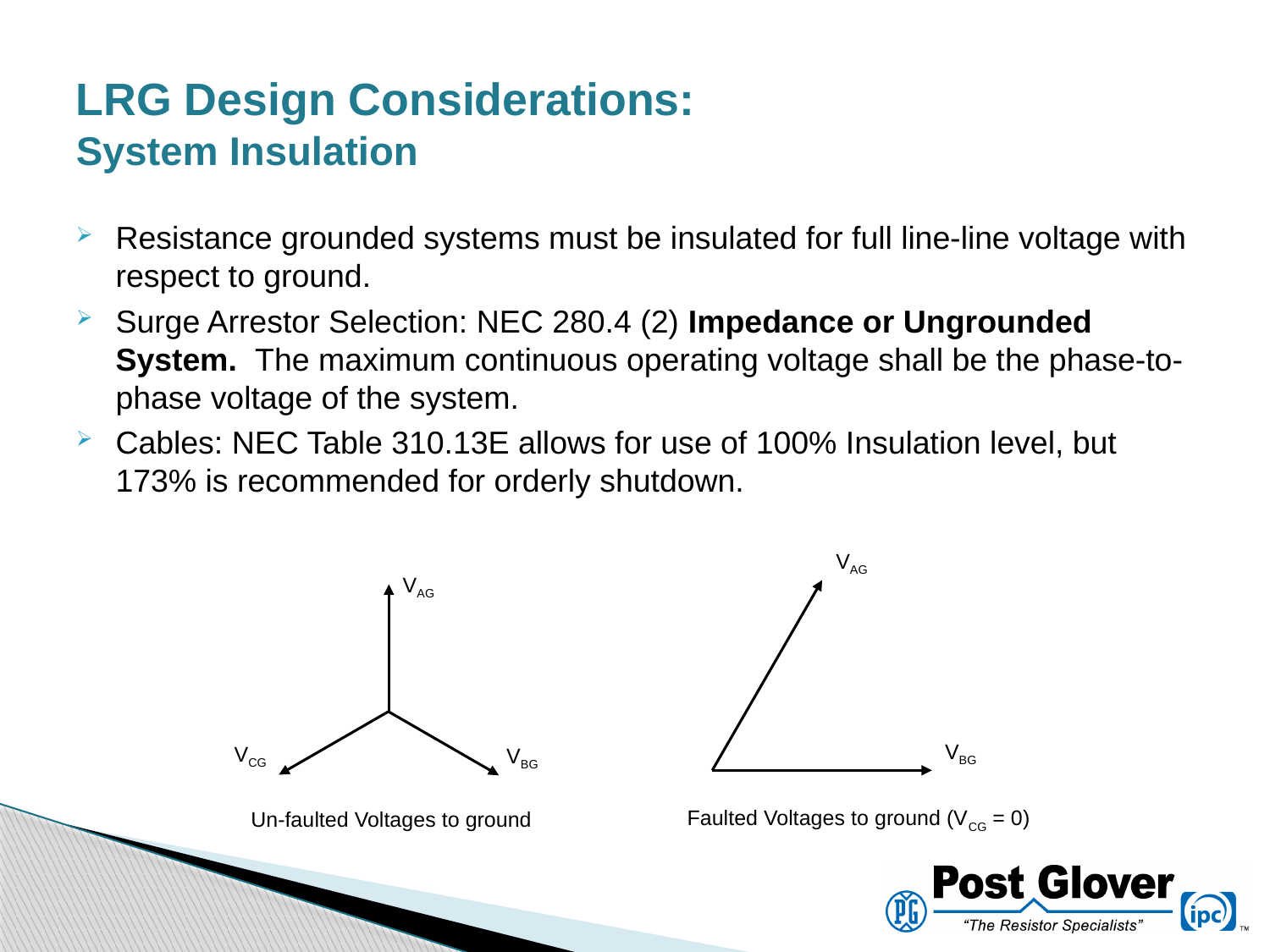

# LRG Design Considerations: System Insulation
Resistance grounded systems must be insulated for full line-line voltage with respect to ground.
Surge Arrestor Selection: NEC 280.4 (2) Impedance or Ungrounded System.  The maximum continuous operating voltage shall be the phase-to-phase voltage of the system.
Cables: NEC Table 310.13E allows for use of 100% Insulation level, but 173% is recommended for orderly shutdown.

VAG
VAG
VBG
VCG
VBG
Faulted Voltages to ground (VCG = 0)
Un-faulted Voltages to ground